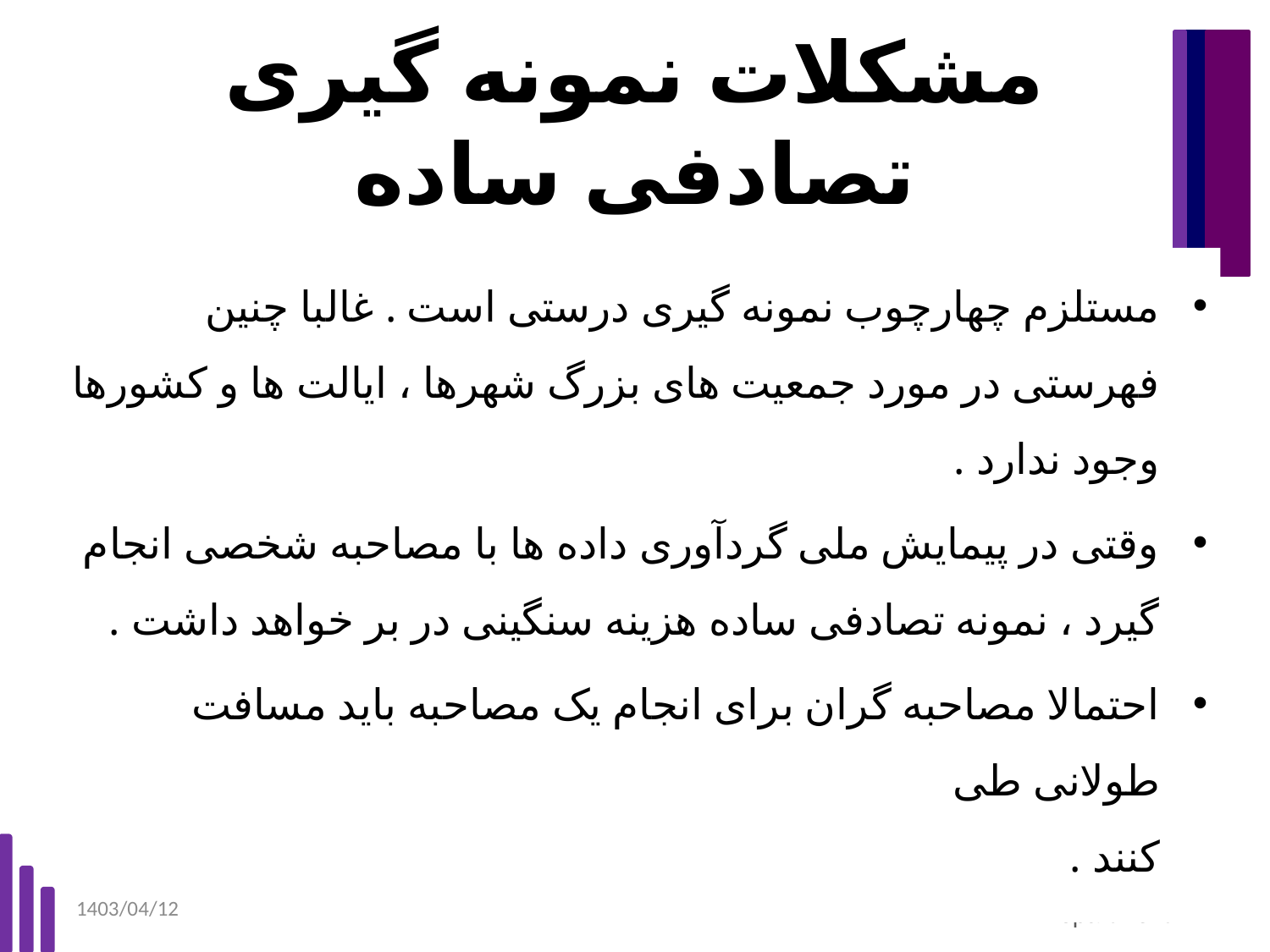

# مشکلات نمونه گیری تصادفی ساده
مستلزم چهارچوب نمونه گیری درستی است . غالبا چنین فهرستی در مورد جمعیت های بزرگ شهرها ، ایالت ها و کشورها وجود ندارد .
وقتی در پیمایش ملی گردآوری داده ها با مصاحبه شخصی انجام گیرد ، نمونه تصادفی ساده هزینه سنگینی در بر خواهد داشت .
احتمالا مصاحبه گران برای انجام یک مصاحبه باید مسافت طولانی طی
کنند .

1403/04/12